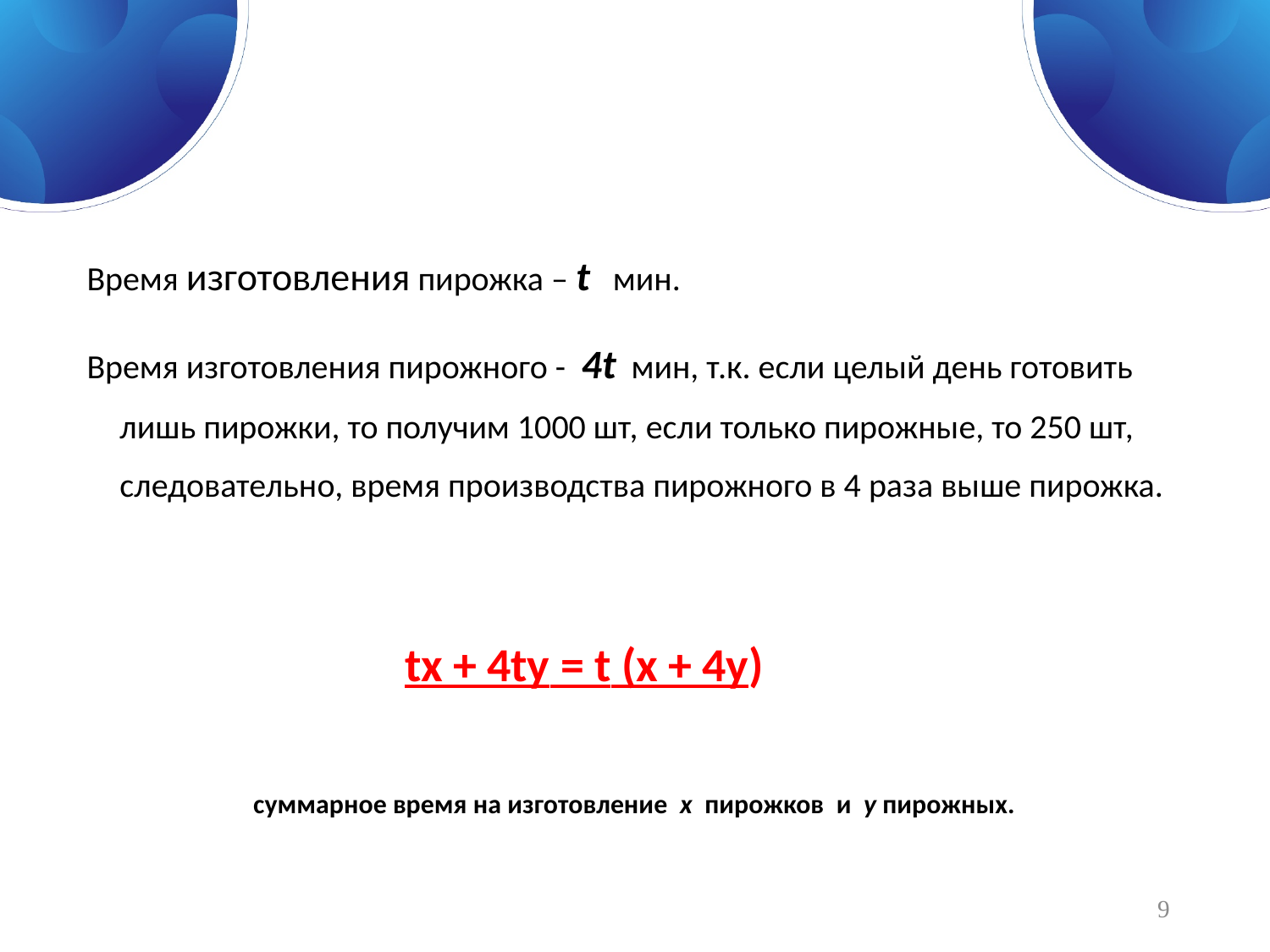

Время изготовления пирожка – t   мин.
Время изготовления пирожного -  4t  мин, т.к. если целый день готовить лишь пирожки, то получим 1000 шт, если только пирожные, то 250 шт, следовательно, время производства пирожного в 4 раза выше пирожка.

tх + 4ty = t (х + 4y)

суммарное время на изготовление  х  пирожков  и  y пирожных.
9